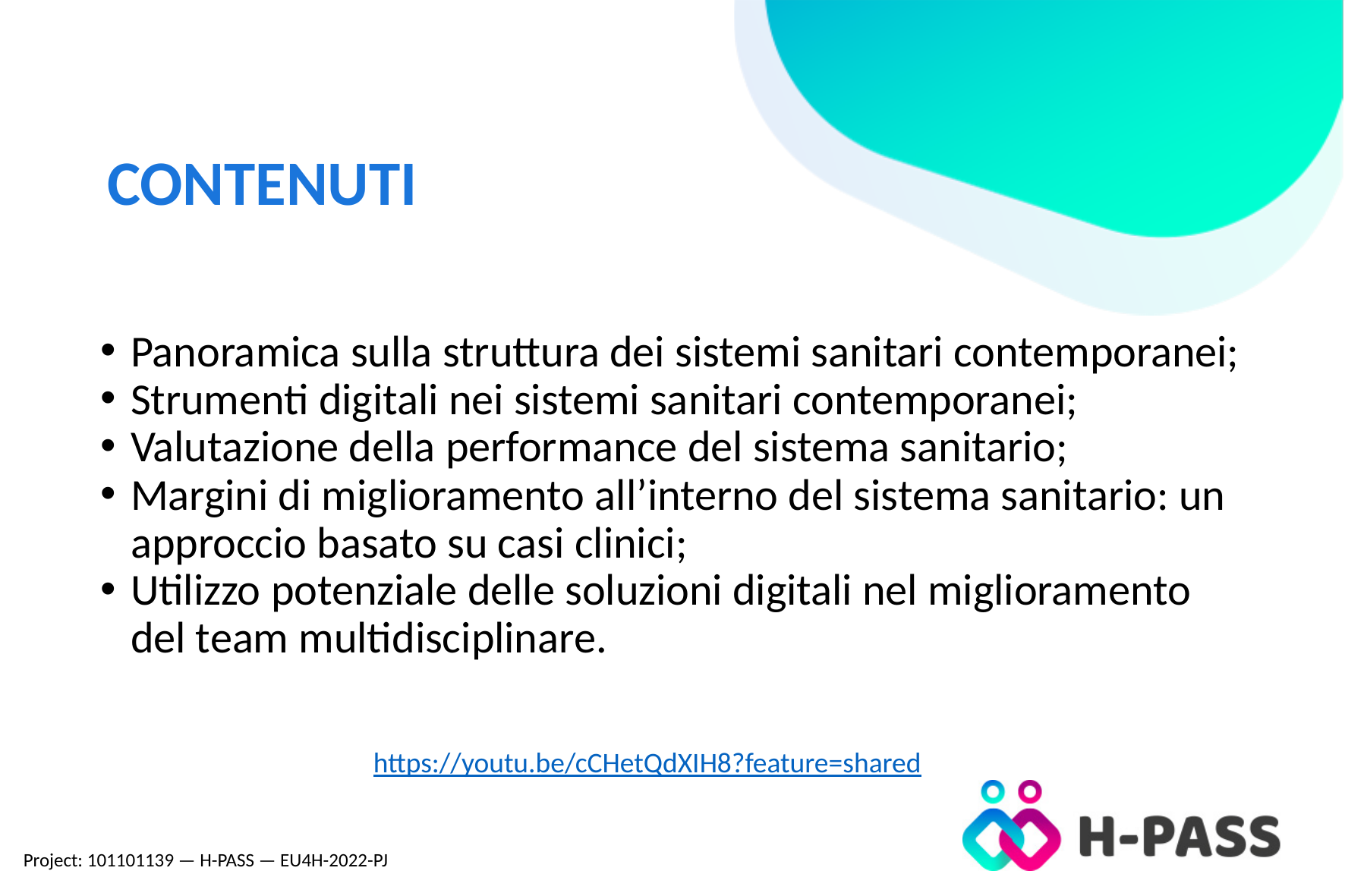

# CONTENUTI
Panoramica sulla struttura dei sistemi sanitari contemporanei;
Strumenti digitali nei sistemi sanitari contemporanei;
Valutazione della performance del sistema sanitario;
Margini di miglioramento all’interno del sistema sanitario: un approccio basato su casi clinici;
Utilizzo potenziale delle soluzioni digitali nel miglioramento del team multidisciplinare.
https://youtu.be/cCHetQdXIH8?feature=shared
Project: 101101139 — H-PASS — EU4H-2022-PJ